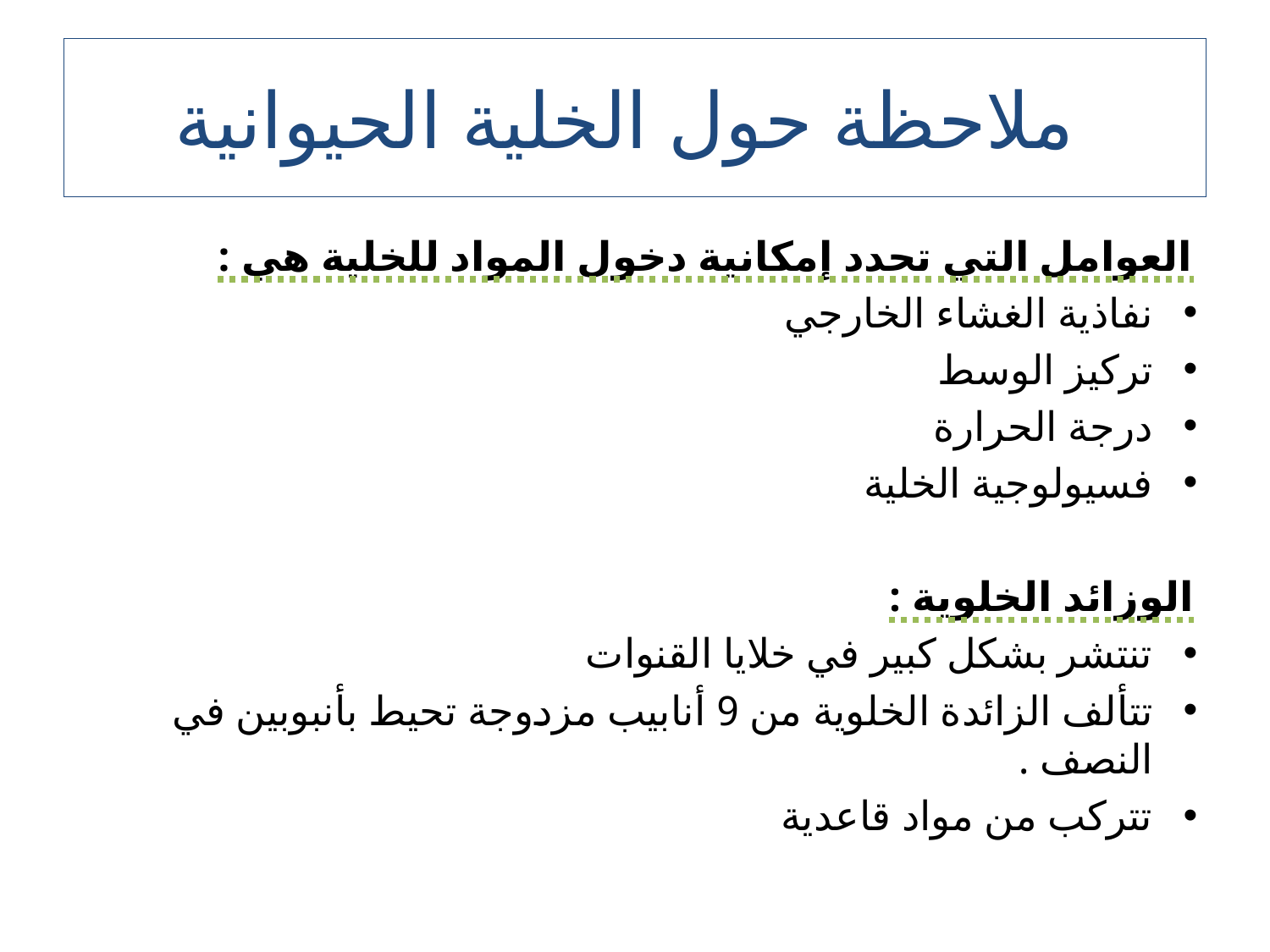

# ملاحظة حول الخلية الحيوانية
العوامل التي تحدد إمكانية دخول المواد للخلية هي :
نفاذية الغشاء الخارجي
تركيز الوسط
درجة الحرارة
فسيولوجية الخلية

الوزائد الخلوية :
تنتشر بشكل كبير في خلايا القنوات
تتألف الزائدة الخلوية من 9 أنابيب مزدوجة تحيط بأنبوبين في النصف .
تتركب من مواد قاعدية